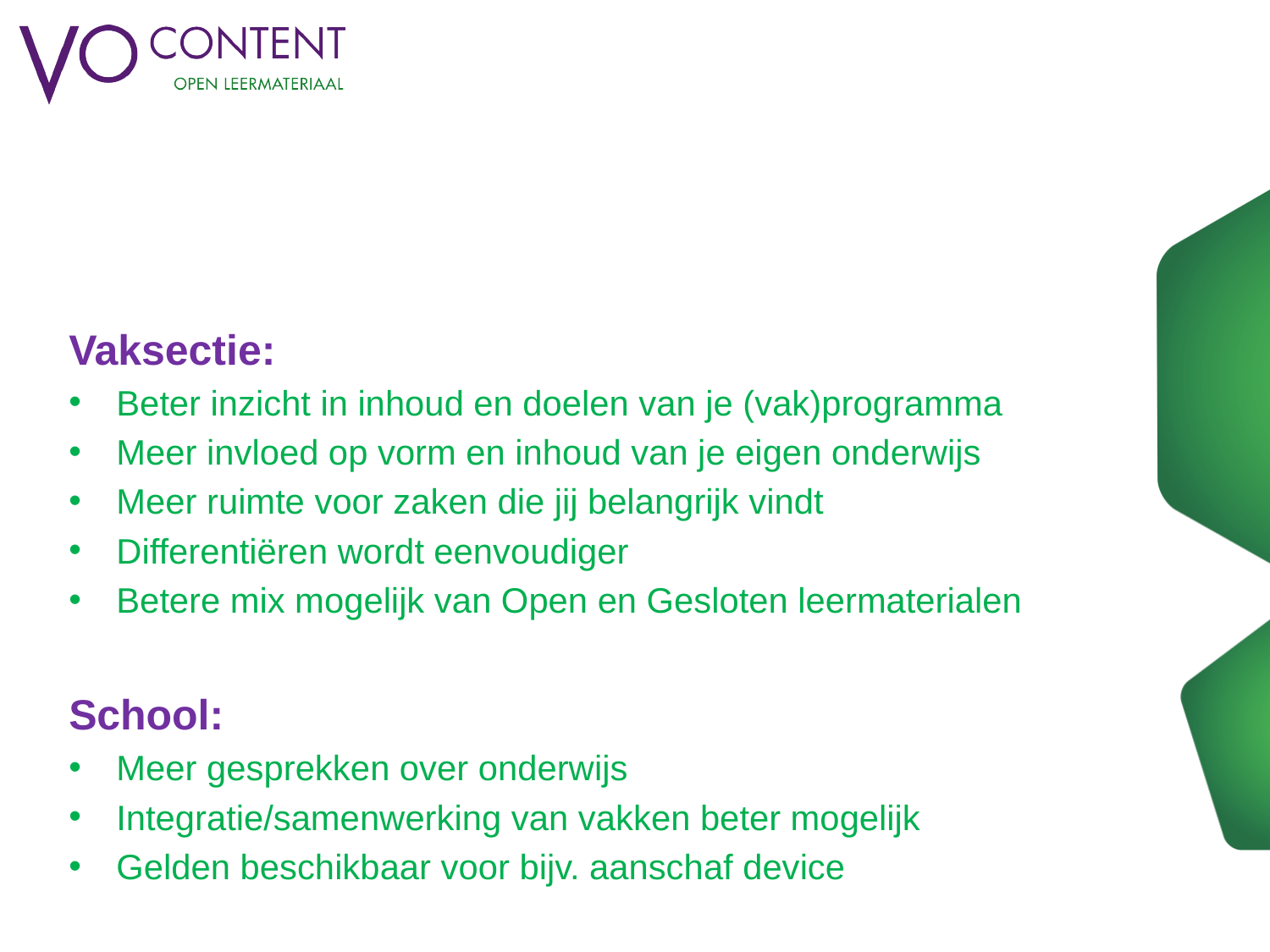

Vaksectie:
Beter inzicht in inhoud en doelen van je (vak)programma
Meer invloed op vorm en inhoud van je eigen onderwijs
Meer ruimte voor zaken die jij belangrijk vindt
Differentiëren wordt eenvoudiger
Betere mix mogelijk van Open en Gesloten leermaterialen

School:
Meer gesprekken over onderwijs
Integratie/samenwerking van vakken beter mogelijk
Gelden beschikbaar voor bijv. aanschaf device